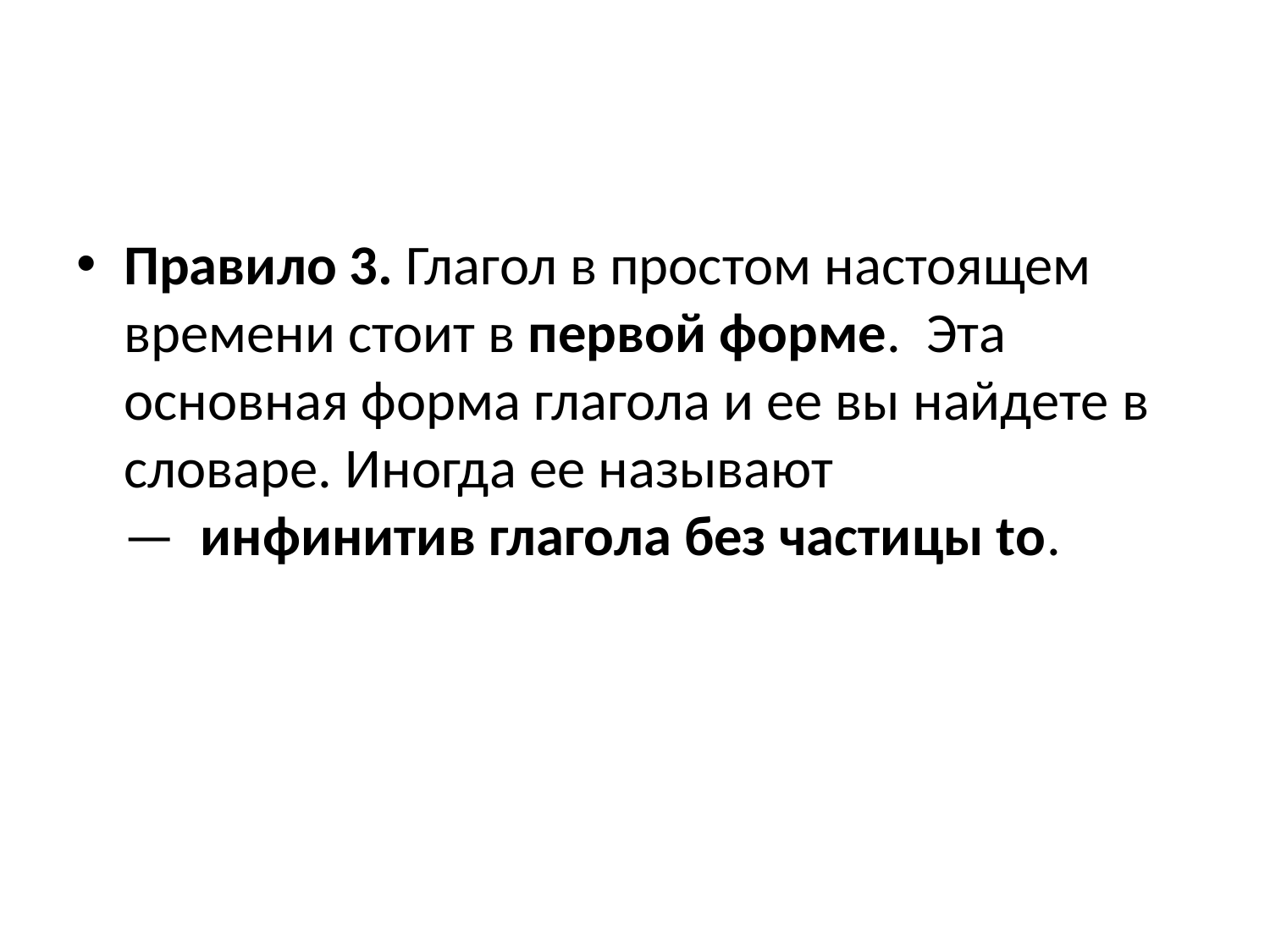

#
Правило 3. Глагол в простом настоящем времени стоит в первой форме.  Эта основная форма глагола и ее вы найдете в словаре. Иногда ее называют —  инфинитив глагола без частицы to.